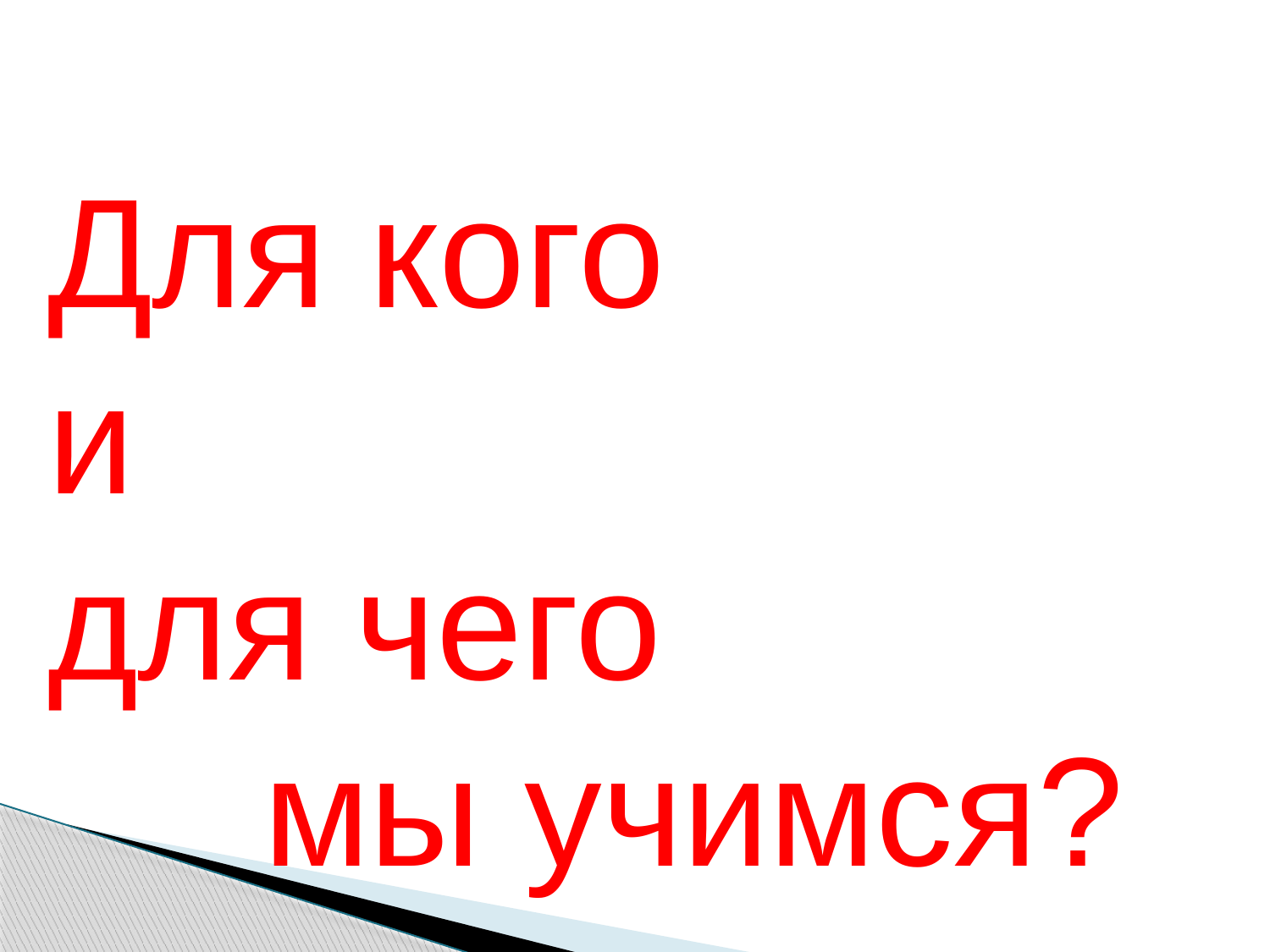

Для кого
и
для чего
     мы учимся?